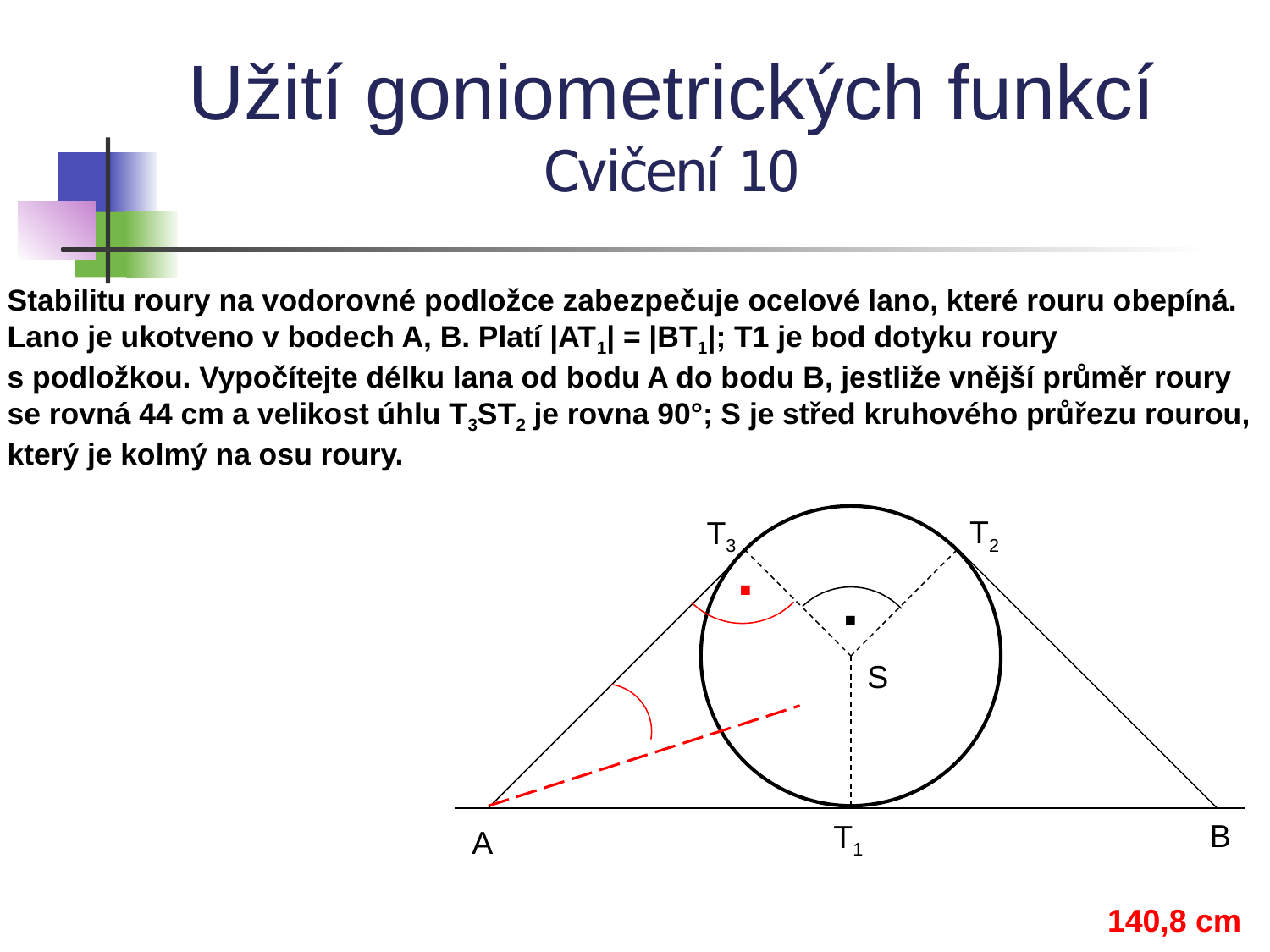

Užití goniometrických funkcí
Cvičení 10
Stabilitu roury na vodorovné podložce zabezpečuje ocelové lano, které rouru obepíná. Lano je ukotveno v bodech A, B. Platí |AT1| = |BT1|; T1 je bod dotyku roury
s podložkou. Vypočítejte délku lana od bodu A do bodu B, jestliže vnější průměr roury
se rovná 44 cm a velikost úhlu T3ST2 je rovna 90°; S je střed kruhového průřezu rourou, který je kolmý na osu roury.

T2
T3
.
.

S

B
T1
A
140,8 cm